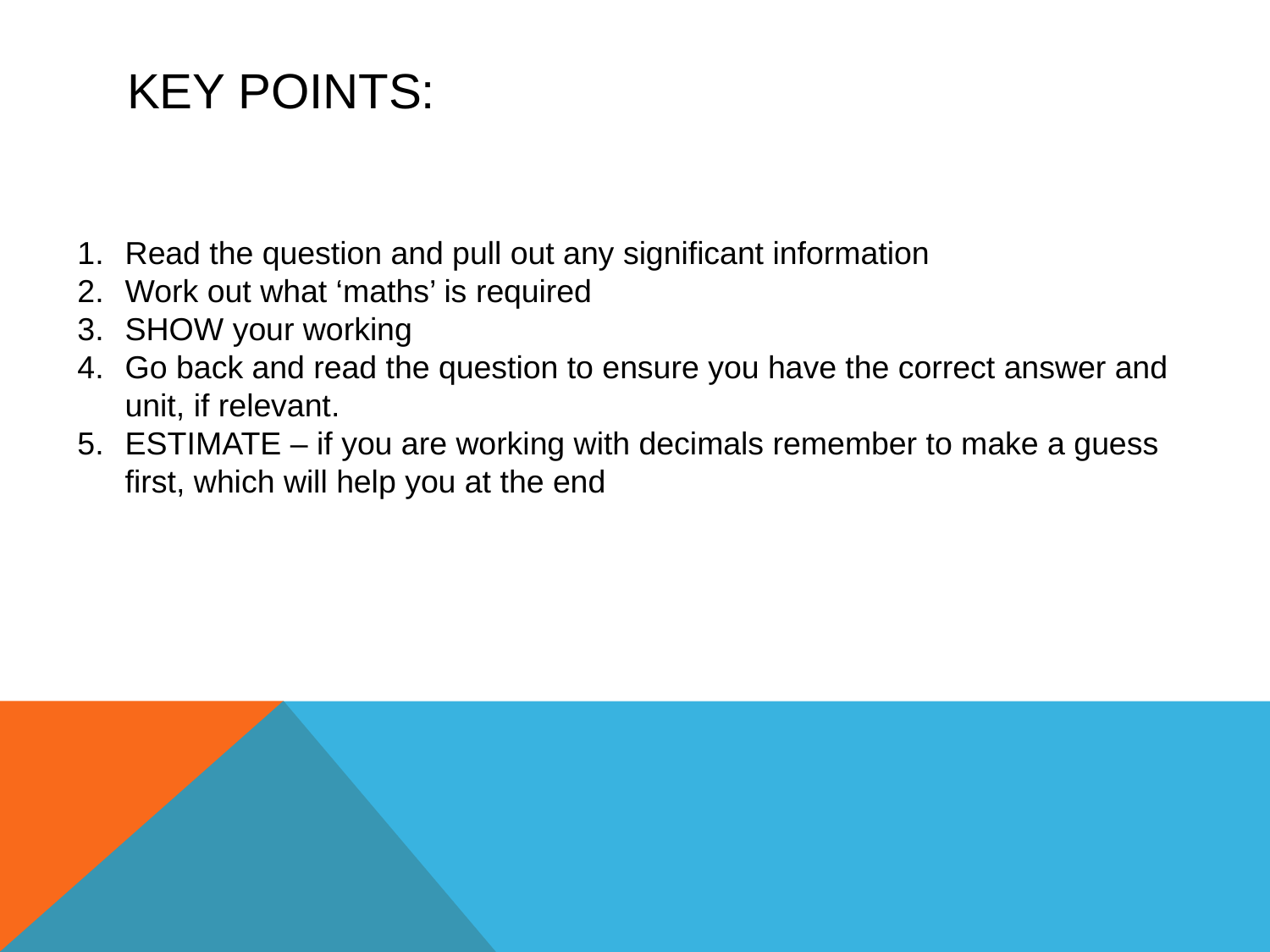

# Key points:
Read the question and pull out any significant information
Work out what ‘maths’ is required
SHOW your working
Go back and read the question to ensure you have the correct answer and unit, if relevant.
ESTIMATE – if you are working with decimals remember to make a guess first, which will help you at the end